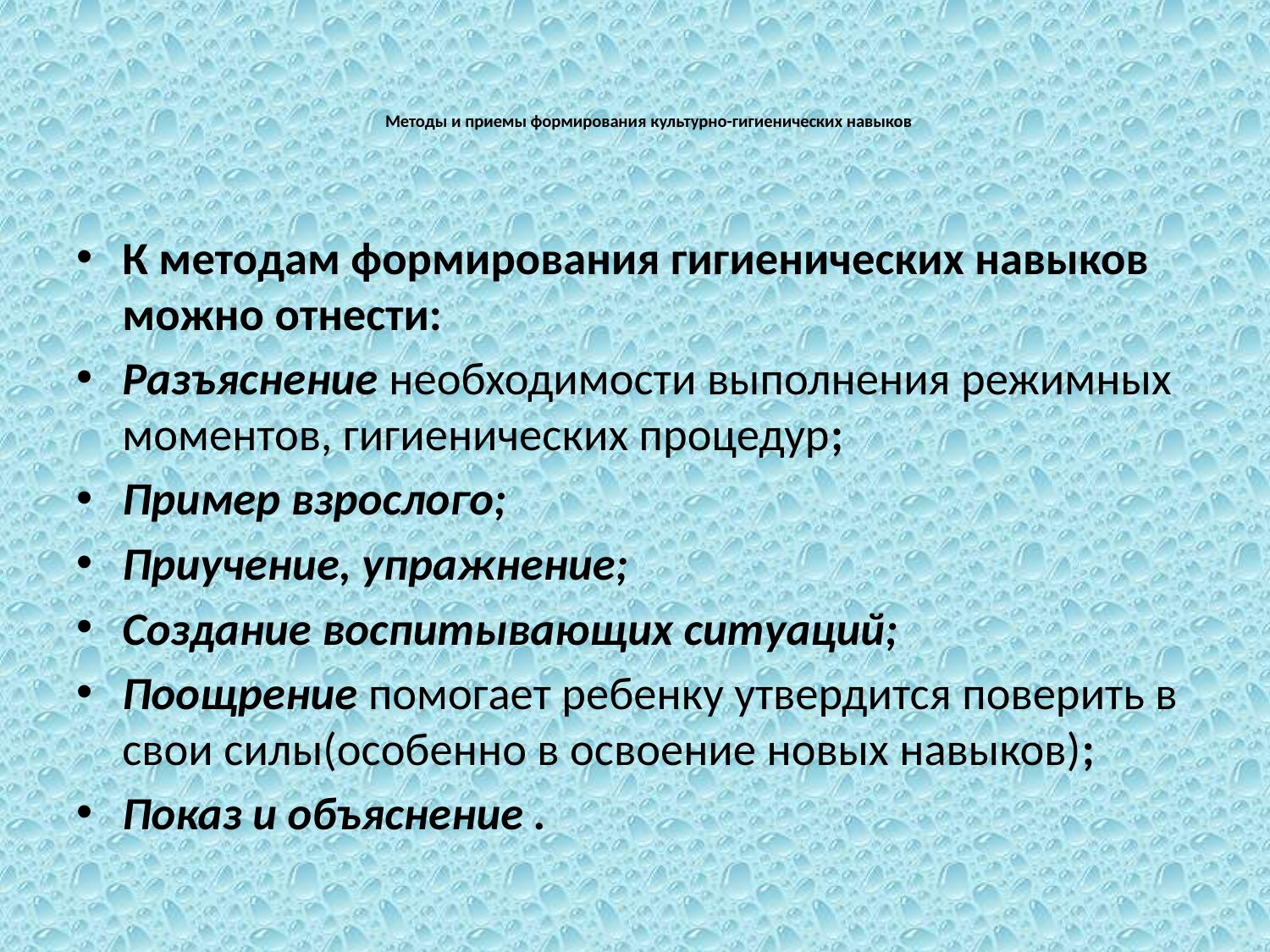

# Методы и приемы формирования культурно-гигиенических навыков
К методам формирования гигиенических навыков можно отнести:
Разъяснение необходимости выполнения режимных моментов, гигиенических процедур;
Пример взрослого;
Приучение, упражнение;
Создание воспитывающих ситуаций;
Поощрение помогает ребенку утвердится поверить в свои силы(особенно в освоение новых навыков);
Показ и объяснение .